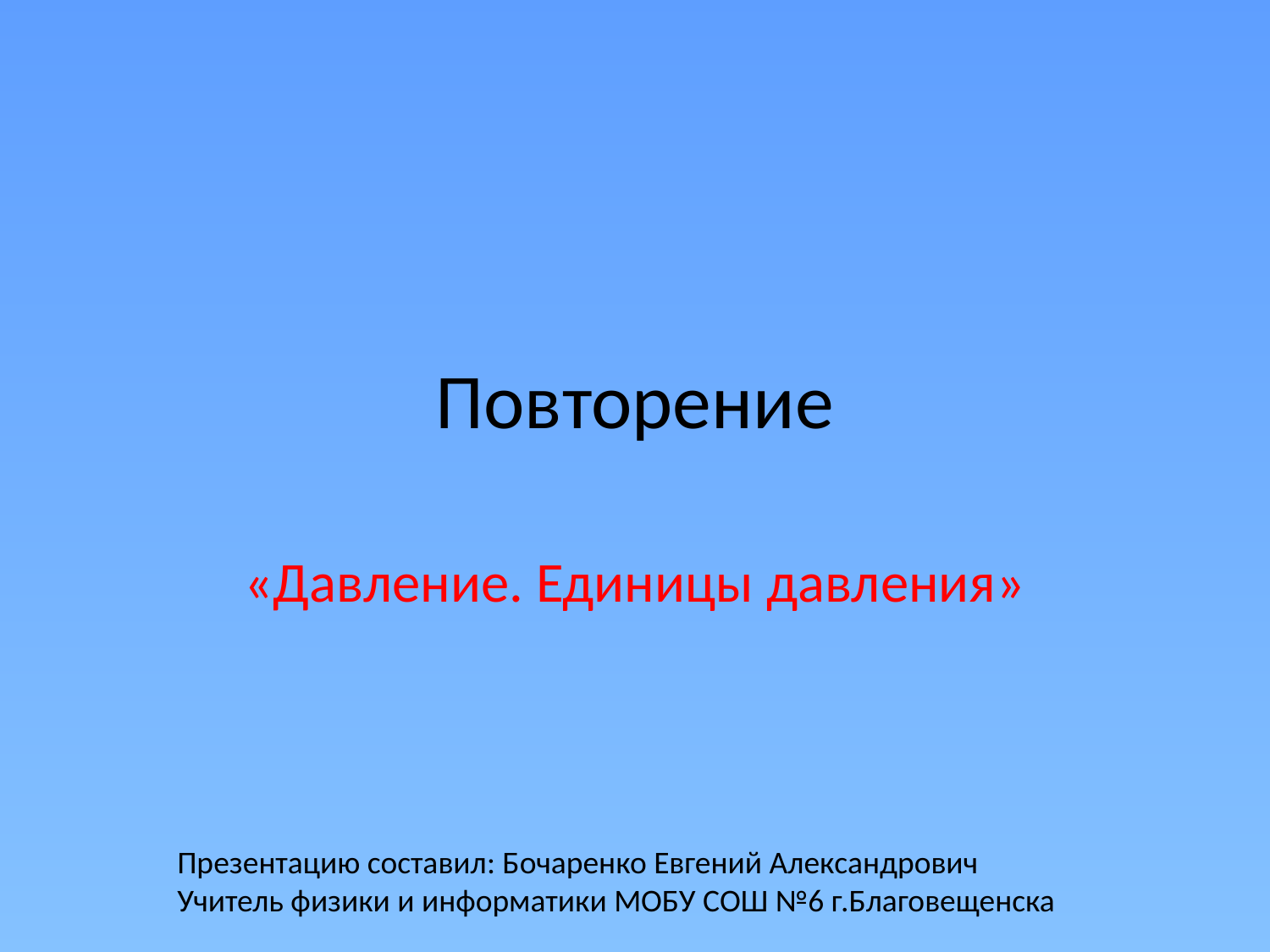

# Повторение
«Давление. Единицы давления»
Презентацию составил: Бочаренко Евгений Александрович
Учитель физики и информатики МОБУ СОШ №6 г.Благовещенска